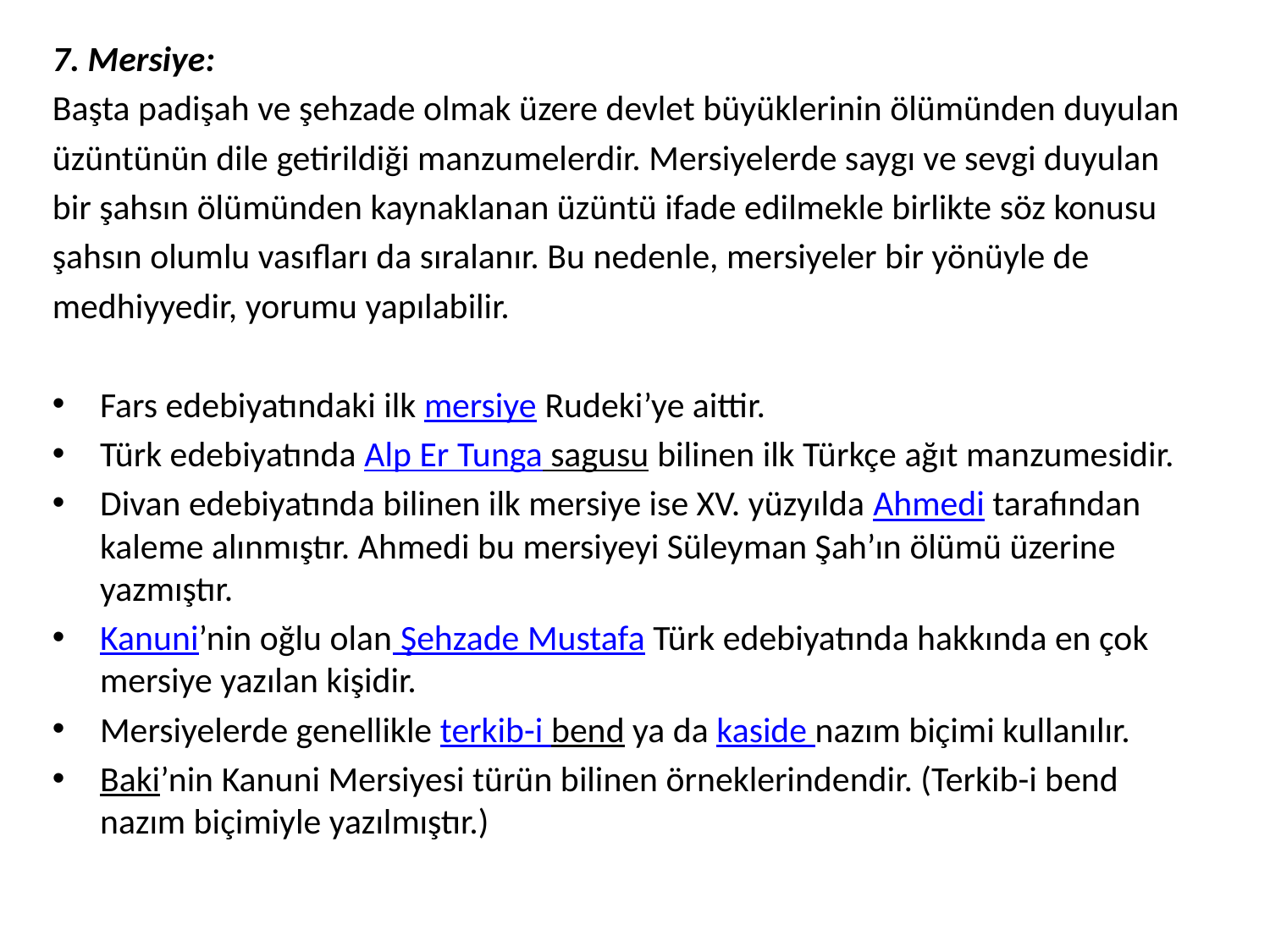

7. Mersiye:
Başta padişah ve şehzade olmak üzere devlet büyüklerinin ölümünden duyulan
üzüntünün dile getirildiği manzumelerdir. Mersiyelerde saygı ve sevgi duyulan
bir şahsın ölümünden kaynaklanan üzüntü ifade edilmekle birlikte söz konusu
şahsın olumlu vasıfları da sıralanır. Bu nedenle, mersiyeler bir yönüyle de
medhiyyedir, yorumu yapılabilir.

Fars edebiyatındaki ilk mersiye Rudeki’ye aittir.
Türk edebiyatında Alp Er Tunga sagusu bilinen ilk Türkçe ağıt manzumesidir.
Divan edebiyatında bilinen ilk mersiye ise XV. yüzyılda Ahmedi tarafından kaleme alınmıştır. Ahmedi bu mersiyeyi Süleyman Şah’ın ölümü üzerine yazmıştır.
Kanuni’nin oğlu olan Şehzade Mustafa Türk edebiyatında hakkında en çok mersiye yazılan kişidir.
Mersiyelerde genellikle terkib-i bend ya da kaside nazım biçimi kullanılır.
Baki’nin Kanuni Mersiyesi türün bilinen örneklerindendir. (Terkib-i bend nazım biçimiyle yazılmıştır.)